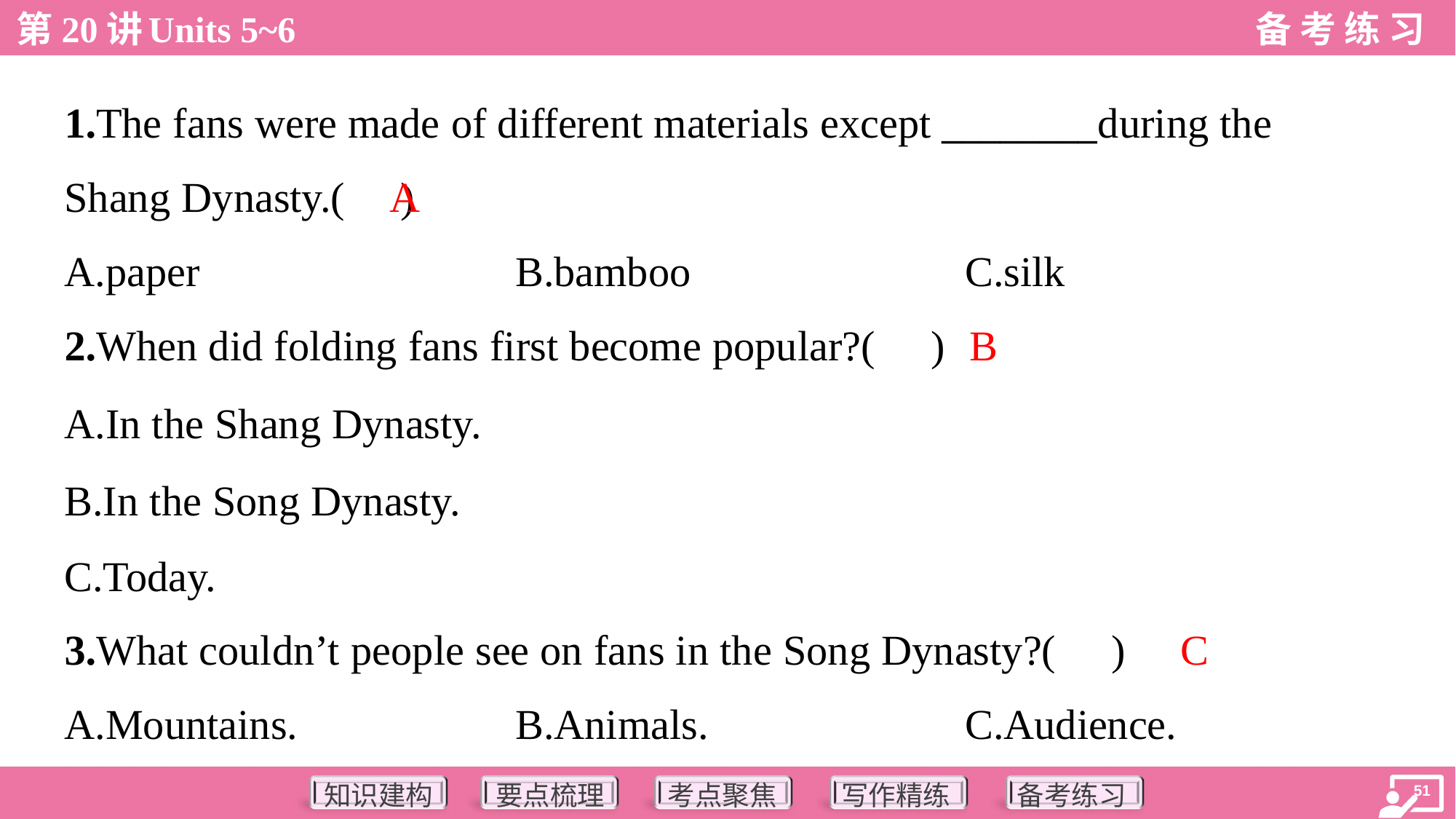

1.The fans were made of different materials except ________during the
Shang Dynasty.(     )
A
A.paper	B.bamboo	C.silk
B
2.When did folding fans first become popular?(     )
A.In the Shang Dynasty.
B.In the Song Dynasty.
C.Today.
C
3.What couldn’t people see on fans in the Song Dynasty?(     )
A.Mountains.	B.Animals.	C.Audience.